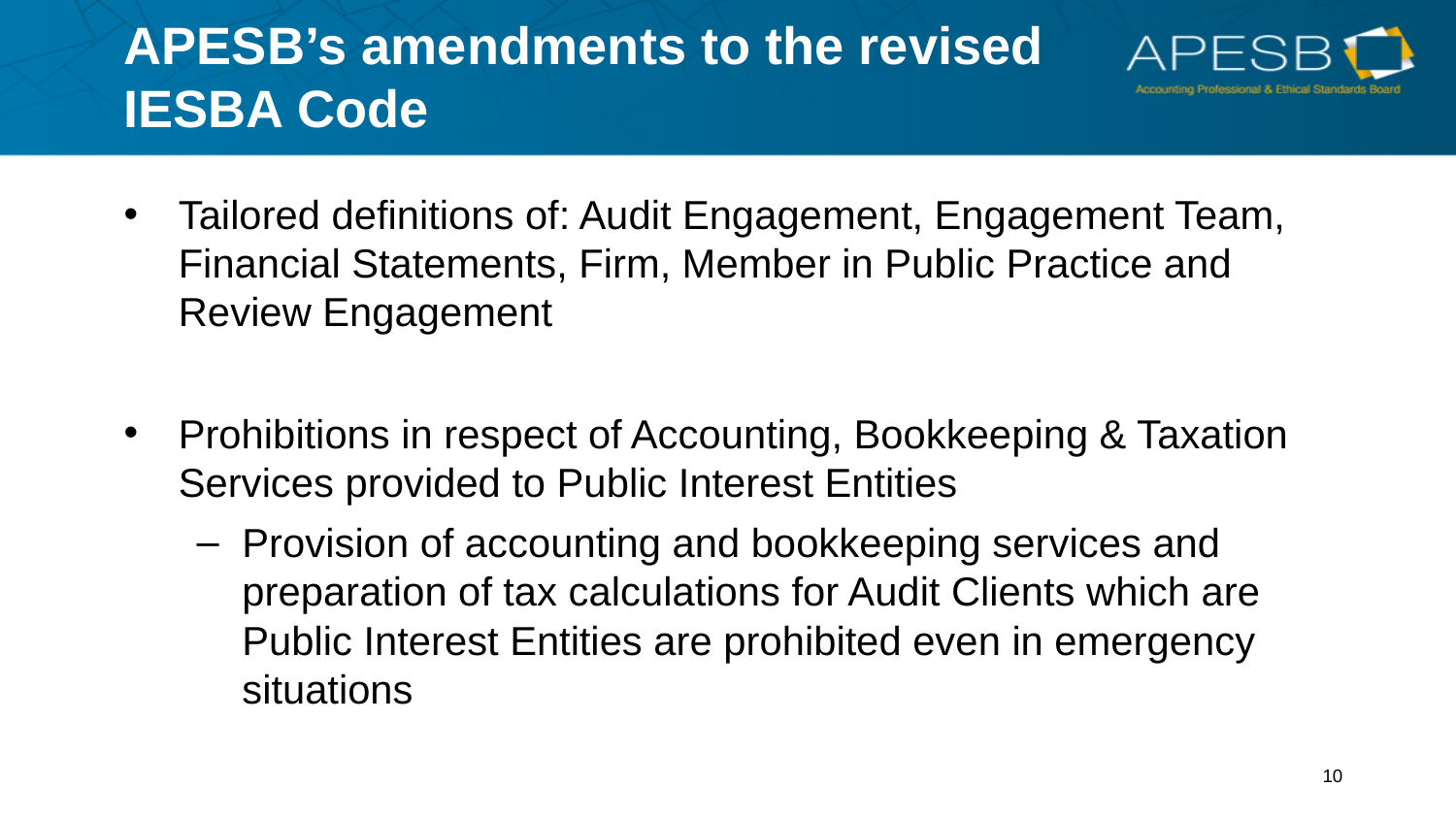

# APESB’s amendments to the revised IESBA Code
Tailored definitions of: Audit Engagement, Engagement Team, Financial Statements, Firm, Member in Public Practice and Review Engagement

Prohibitions in respect of Accounting, Bookkeeping & Taxation Services provided to Public Interest Entities
Provision of accounting and bookkeeping services and preparation of tax calculations for Audit Clients which are Public Interest Entities are prohibited even in emergency situations